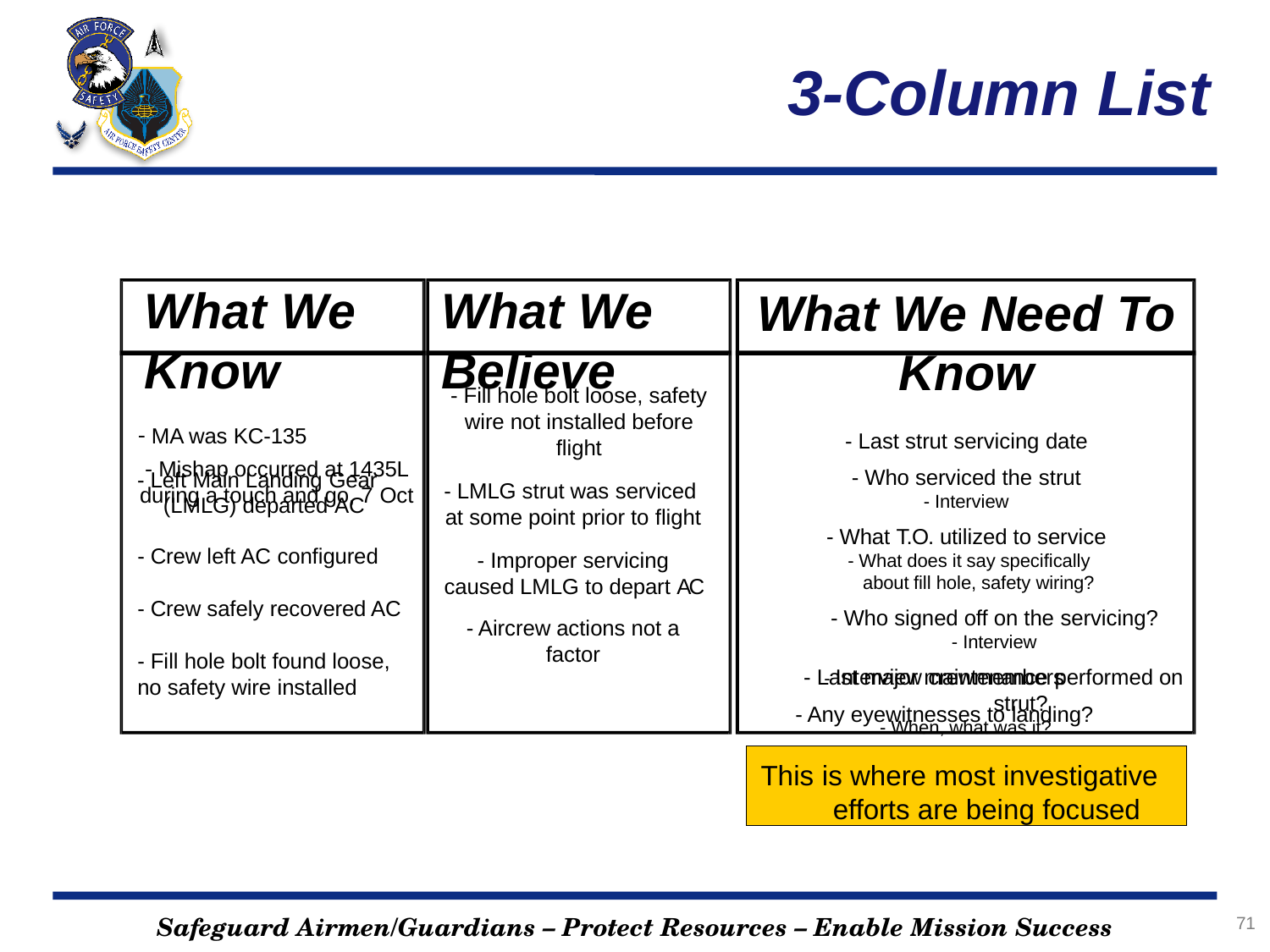

# 3-Column List

What We Know
 MA was KC-135
 Mishap occurred at 1435L  during a touch and go, 7 Oct
What We Believe
What We Need To Know

- Last strut servicing date

- Who serviced the strut
- Interview

- What T.O. utilized to service
            - What does it say specifically
               about fill hole, safety wiring?

- Who signed off on the servicing?
- Interview

- Last major maintenance performed on strut?
- When, what was it?

- Fill hole bolt loose, safety wire not installed before flight
- LMLG strut was serviced  at some point prior to flight
- Improper servicing caused LMLG to depart  AC
- Aircrew actions not a factor
- Left Main Landing Gear  (LMLG) departed AC
- Crew left AC configured

- Crew safely recovered AC

- Fill hole bolt found loose,  no safety wire installed
- Interview crewmembers

- Any eyewitnesses to landing?
This is where most investigative  efforts are being focused
71